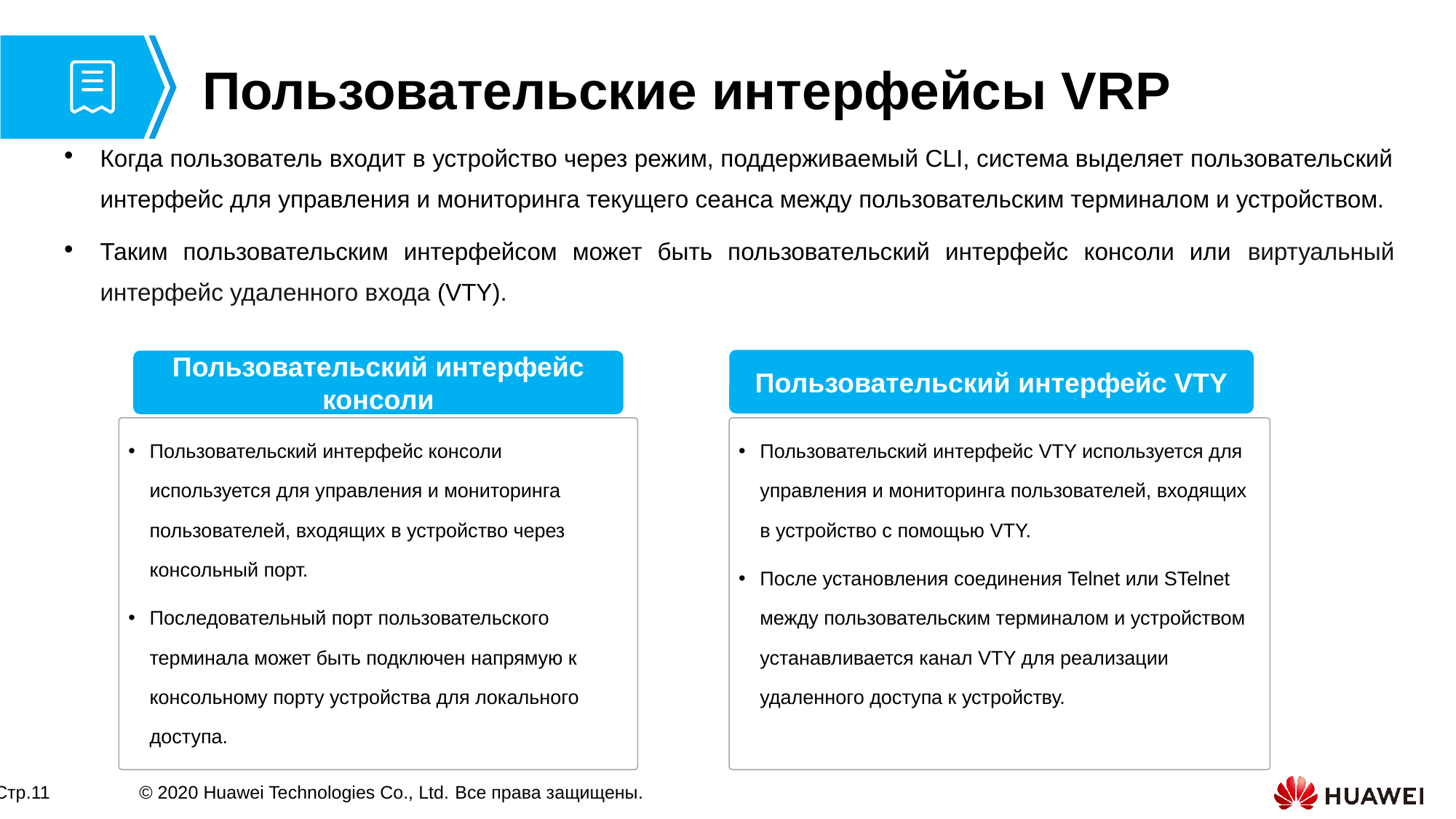

# Пользовательские интерфейсы VRP
Когда пользователь входит в устройство через режим, поддерживаемый CLI, система выделяет пользовательский интерфейс для управления и мониторинга текущего сеанса между пользовательским терминалом и устройством.
Таким пользовательским интерфейсом может быть пользовательский интерфейс консоли или виртуальный интерфейс удаленного входа (VTY).
Пользовательский интерфейс VTY
Пользовательский интерфейс консоли
Пользовательский интерфейс консоли используется для управления и мониторинга пользователей, входящих в устройство через консольный порт.
Последовательный порт пользовательского терминала может быть подключен напрямую к консольному порту устройства для локального доступа.
Пользовательский интерфейс VTY используется для управления и мониторинга пользователей, входящих в устройство с помощью VTY.
После установления соединения Telnet или STelnet между пользовательским терминалом и устройством устанавливается канал VTY для реализации удаленного доступа к устройству.